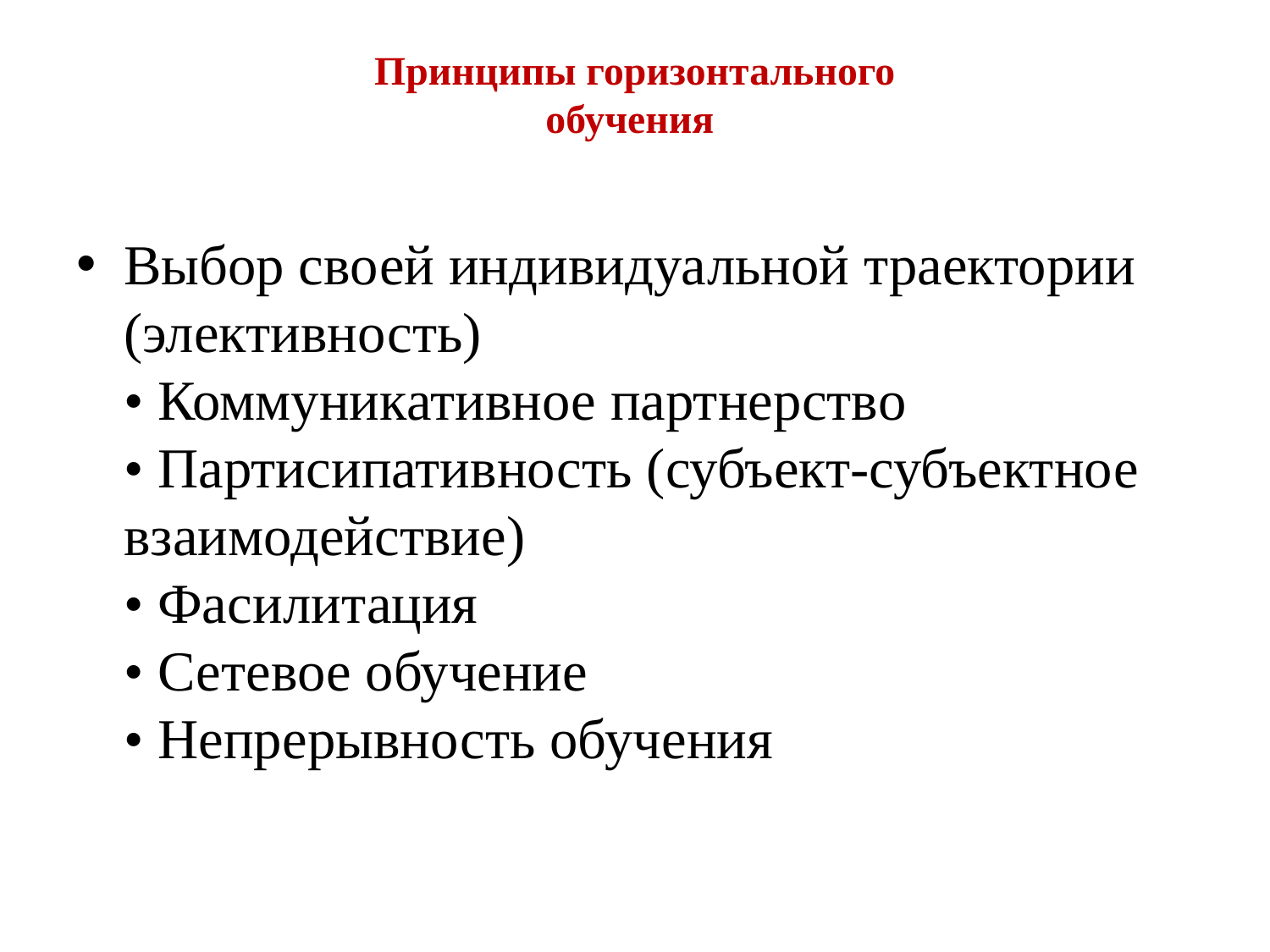

# Принципы горизонтального обучения
Выбор своей индивидуальной траектории
(элективность)
• Коммуникативное партнерство
• Партисипативность (субъект-субъектное
взаимодействие)
• Фасилитация
• Сетевое обучение
• Непрерывность обучения